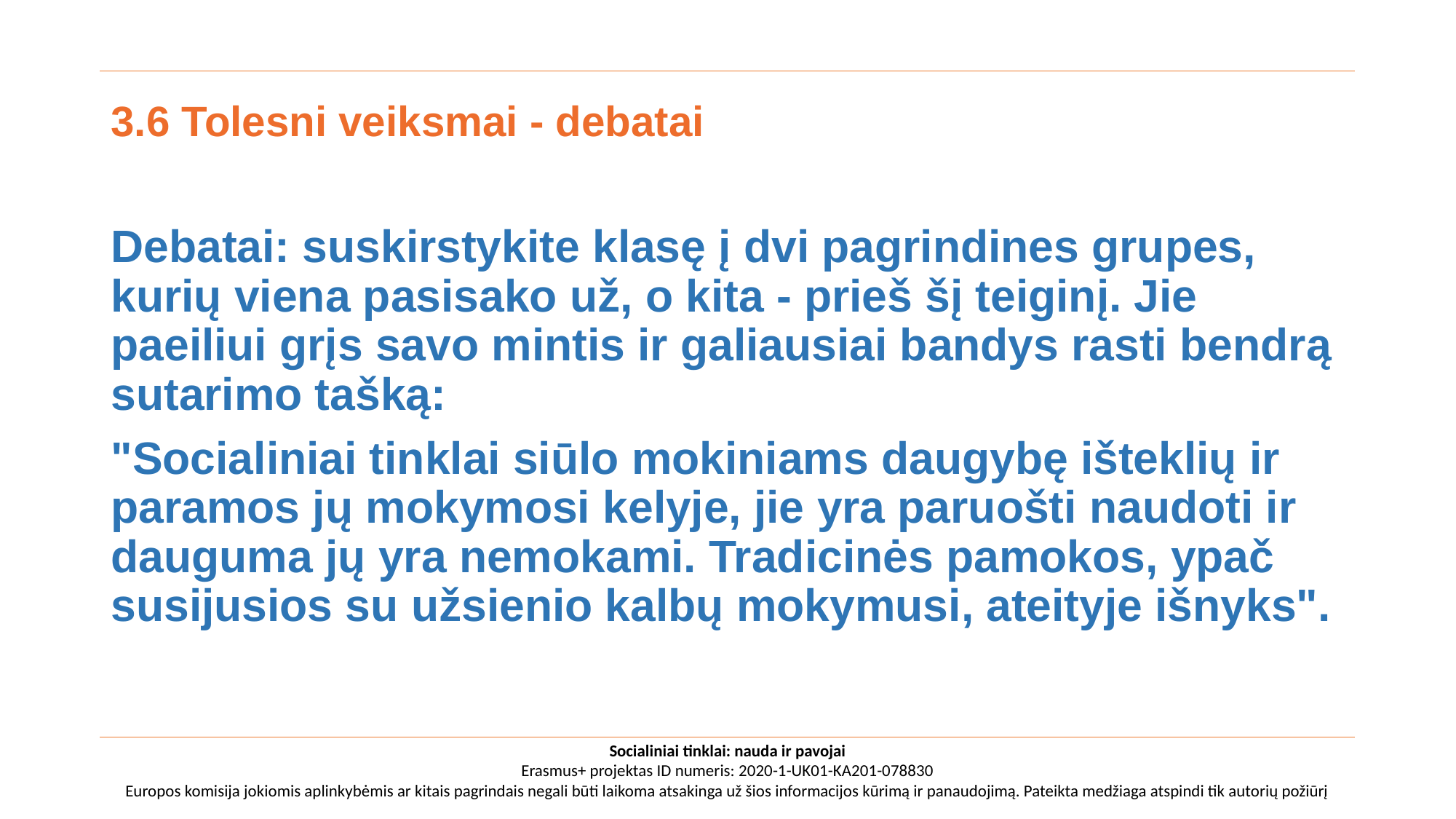

# 3.6 Tolesni veiksmai - debatai
Debatai: suskirstykite klasę į dvi pagrindines grupes, kurių viena pasisako už, o kita - prieš šį teiginį. Jie paeiliui grįs savo mintis ir galiausiai bandys rasti bendrą sutarimo tašką:
"Socialiniai tinklai siūlo mokiniams daugybę išteklių ir paramos jų mokymosi kelyje, jie yra paruošti naudoti ir dauguma jų yra nemokami. Tradicinės pamokos, ypač susijusios su užsienio kalbų mokymusi, ateityje išnyks".
Socialiniai tinklai: nauda ir pavojai
Erasmus+ projektas ID numeris: 2020-1-UK01-KA201-078830
Europos komisija jokiomis aplinkybėmis ar kitais pagrindais negali būti laikoma atsakinga už šios informacijos kūrimą ir panaudojimą. Pateikta medžiaga atspindi tik autorių požiūrį